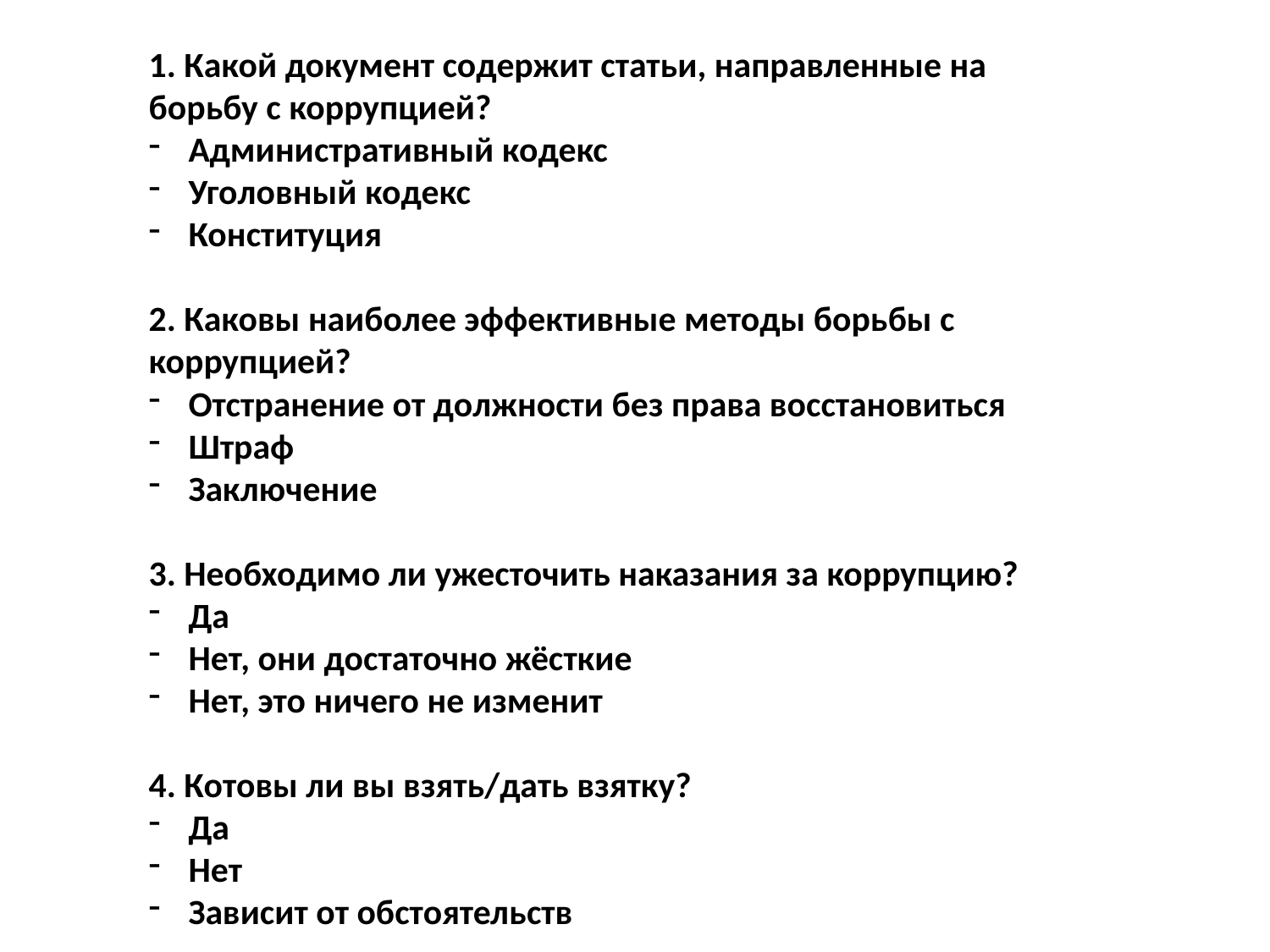

1. Какой документ содержит статьи, направленные на борьбу с коррупцией?
Административный кодекс
Уголовный кодекс
Конституция

2. Каковы наиболее эффективные методы борьбы с коррупцией?
Отстранение от должности без права восстановиться
Штраф
Заключение

3. Необходимо ли ужесточить наказания за коррупцию?
Да
Нет, они достаточно жёсткие
Нет, это ничего не изменит

4. Котовы ли вы взять/дать взятку?
Да
Нет
Зависит от обстоятельств